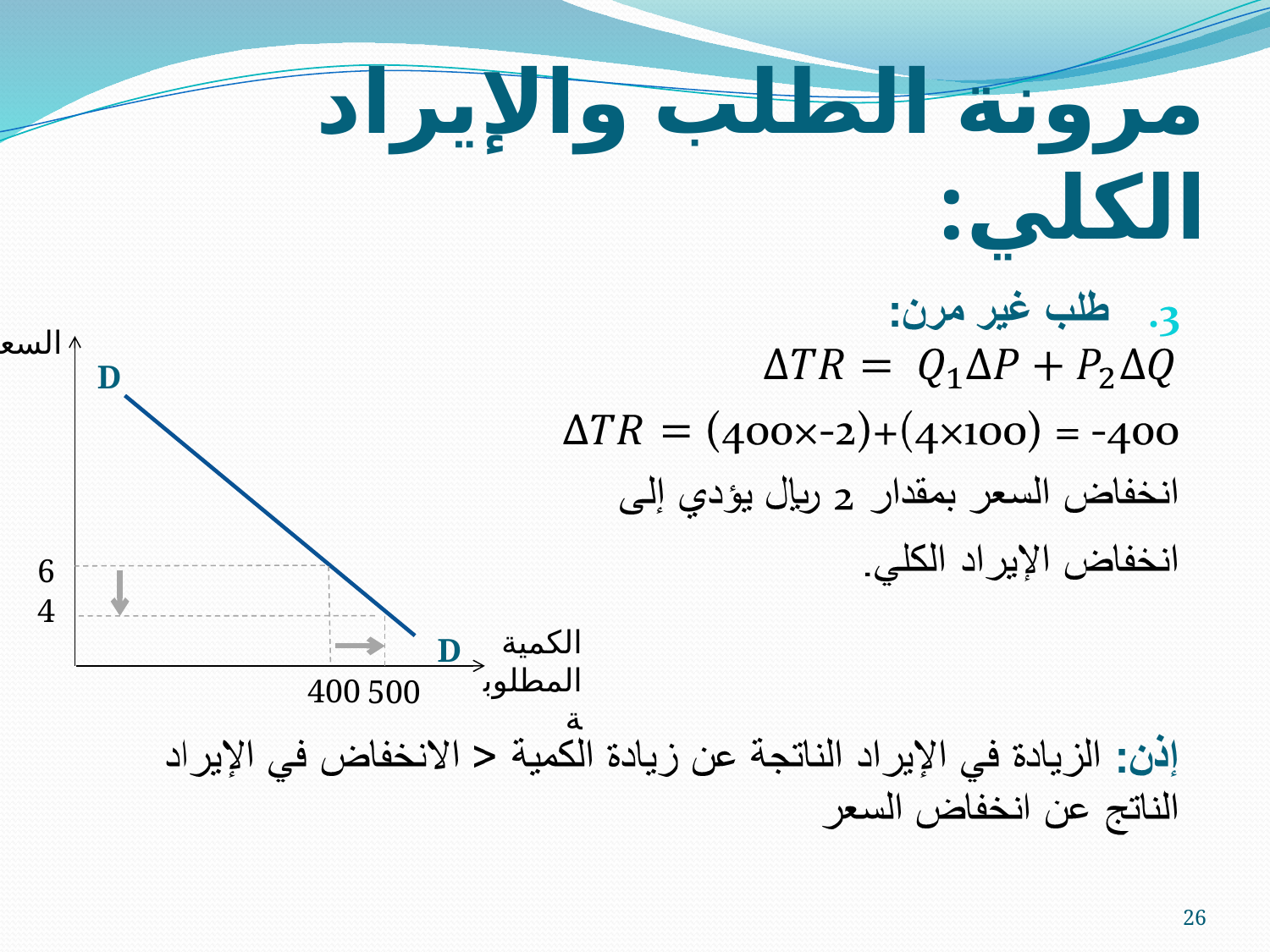

# مرونة الطلب والإيراد الكلي:

السعر
D
6
4
الكمية المطلوبة
D
400
500
26